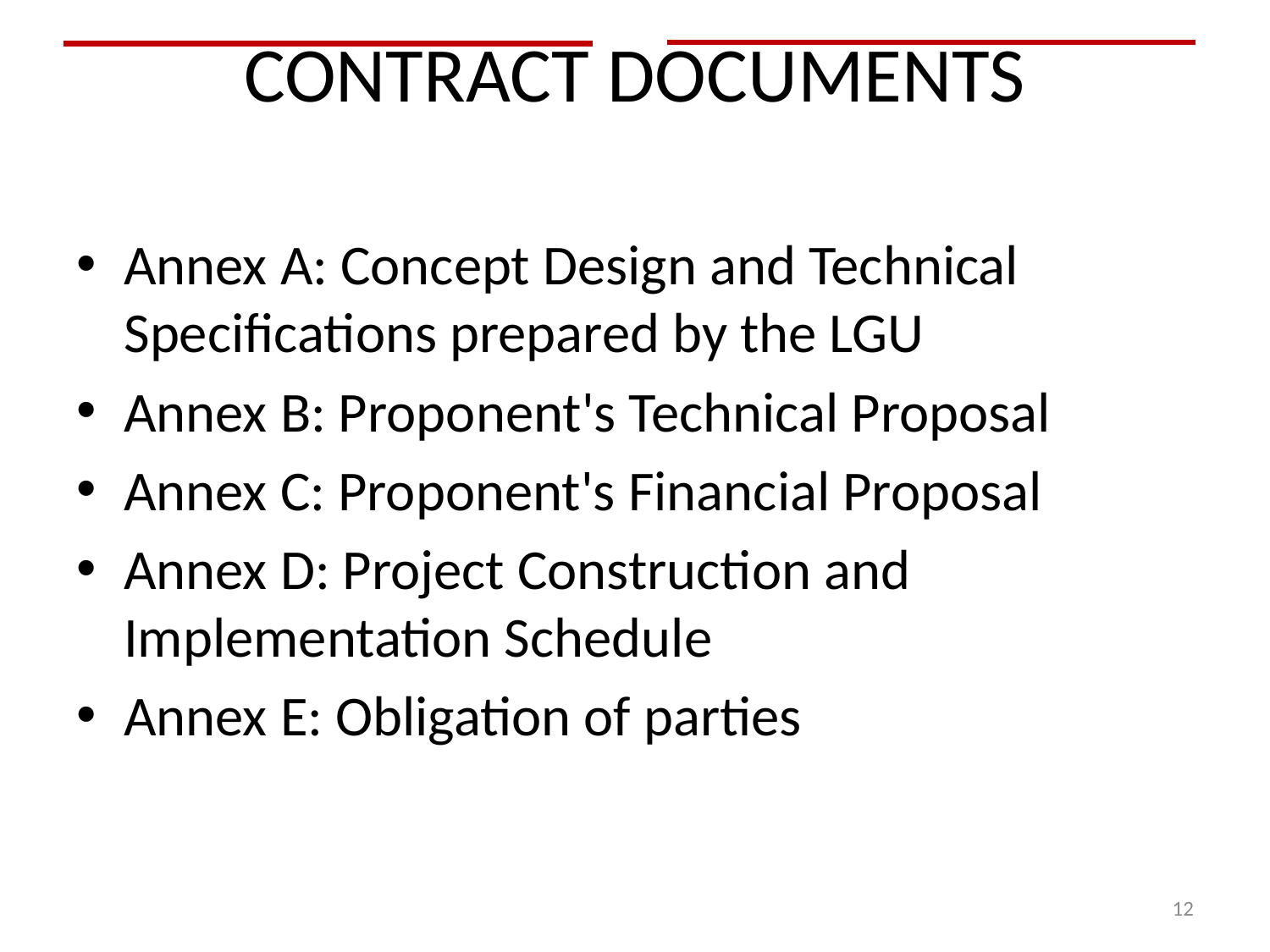

# CONTRACT DOCUMENTS
Annex A: Concept Design and Technical Specifications prepared by the LGU
Annex B: Proponent's Technical Proposal
Annex C: Proponent's Financial Proposal
Annex D: Project Construction and Implementation Schedule
Annex E: Obligation of parties

12